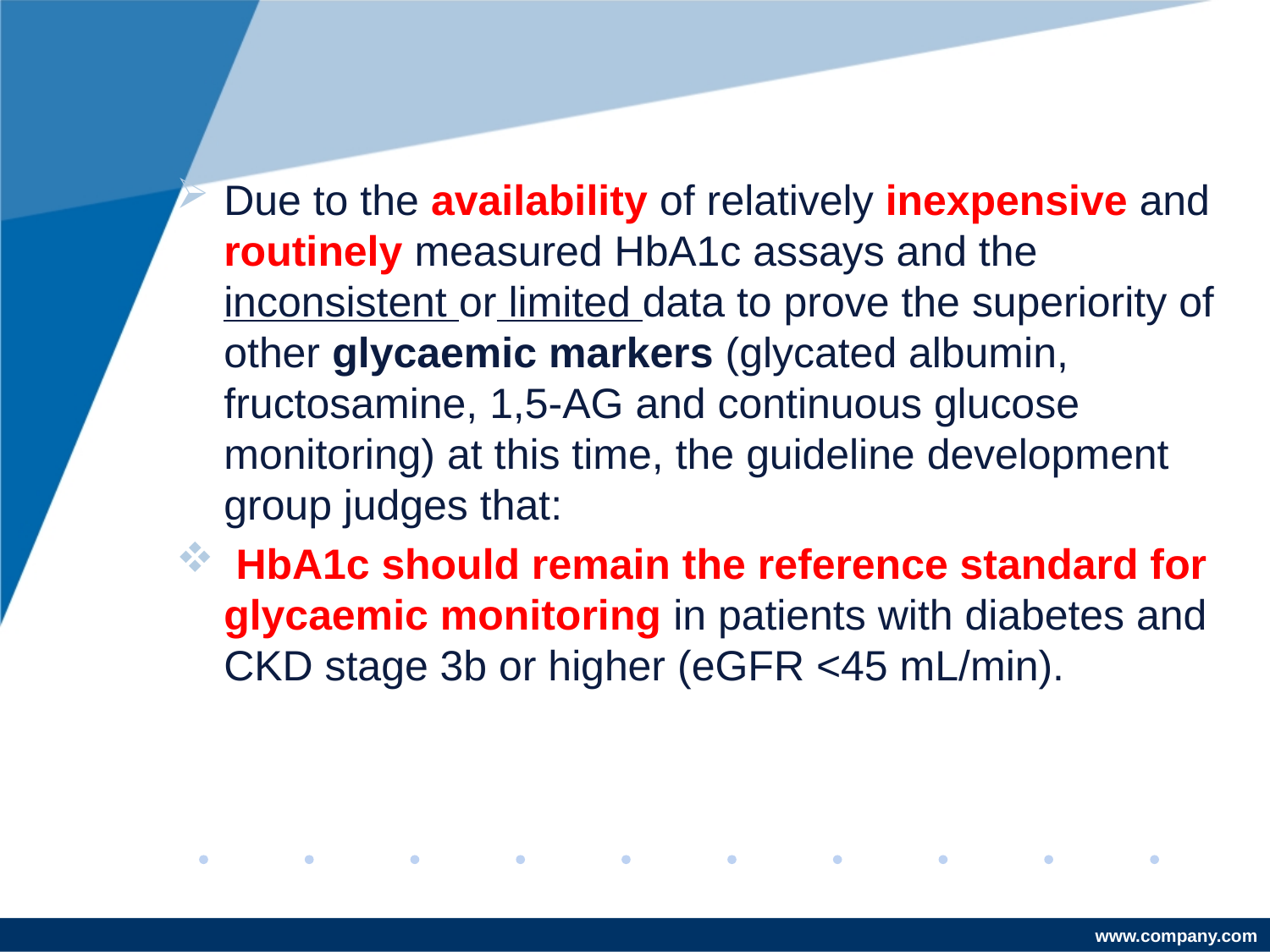

# `

Due to the availability of relatively inexpensive and routinely measured HbA1c assays and the inconsistent or limited data to prove the superiority of other glycaemic markers (glycated albumin, fructosamine, 1,5-AG and continuous glucose monitoring) at this time, the guideline development group judges that:
 HbA1c should remain the reference standard for glycaemic monitoring in patients with diabetes and CKD stage 3b or higher (eGFR <45 mL/min).